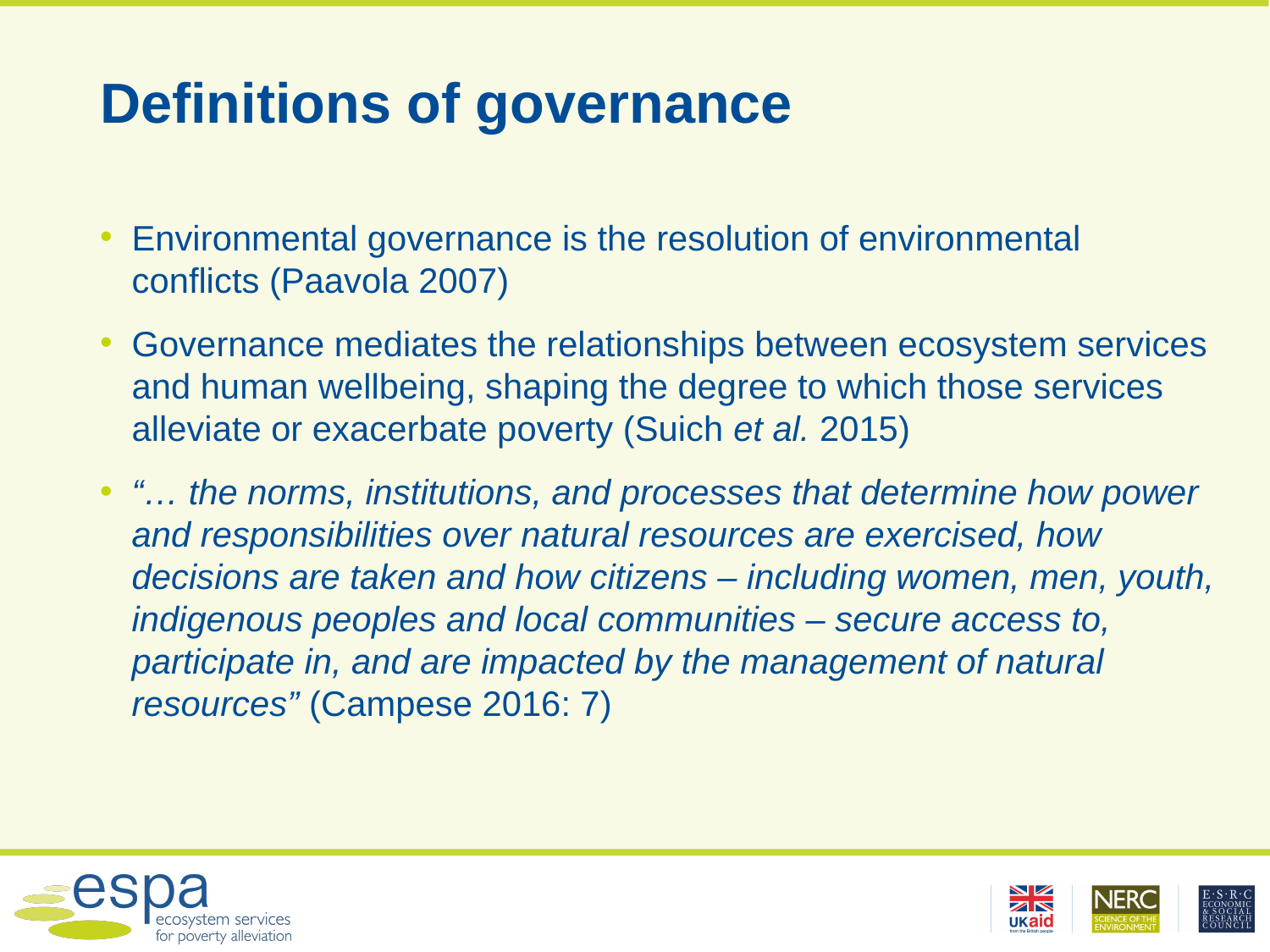

# Definitions of governance
Environmental governance is the resolution of environmental conflicts (Paavola 2007)
Governance mediates the relationships between ecosystem services and human wellbeing, shaping the degree to which those services alleviate or exacerbate poverty (Suich et al. 2015)
“… the norms, institutions, and processes that determine how power and responsibilities over natural resources are exercised, how decisions are taken and how citizens – including women, men, youth, indigenous peoples and local communities – secure access to, participate in, and are impacted by the management of natural resources” (Campese 2016: 7)